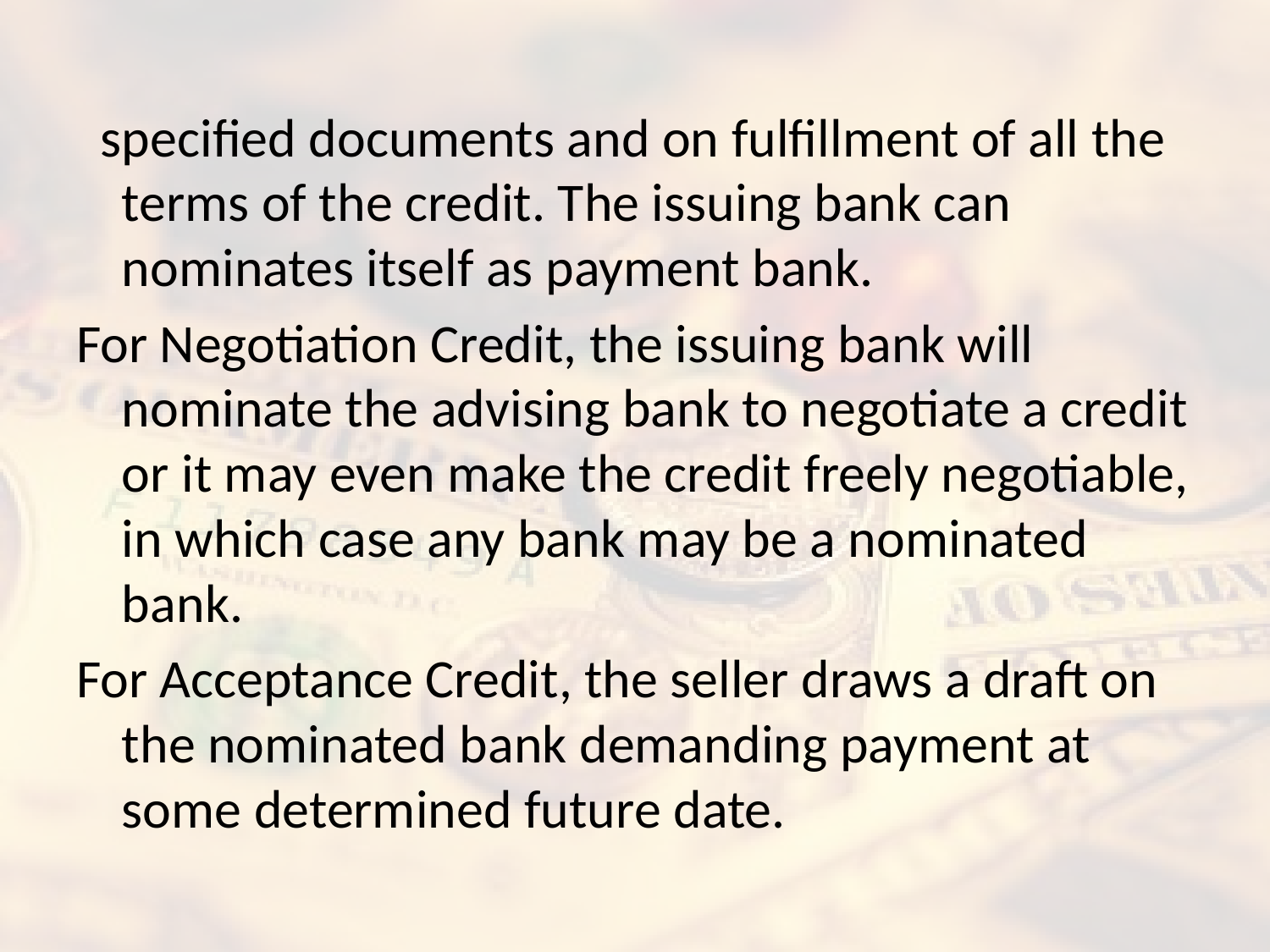

#
  specified documents and on fulfillment of all the terms of the credit. The issuing bank can nominates itself as payment bank.
For Negotiation Credit, the issuing bank will nominate the advising bank to negotiate a credit or it may even make the credit freely negotiable, in which case any bank may be a nominated bank.
For Acceptance Credit, the seller draws a draft on the nominated bank demanding payment at some determined future date.